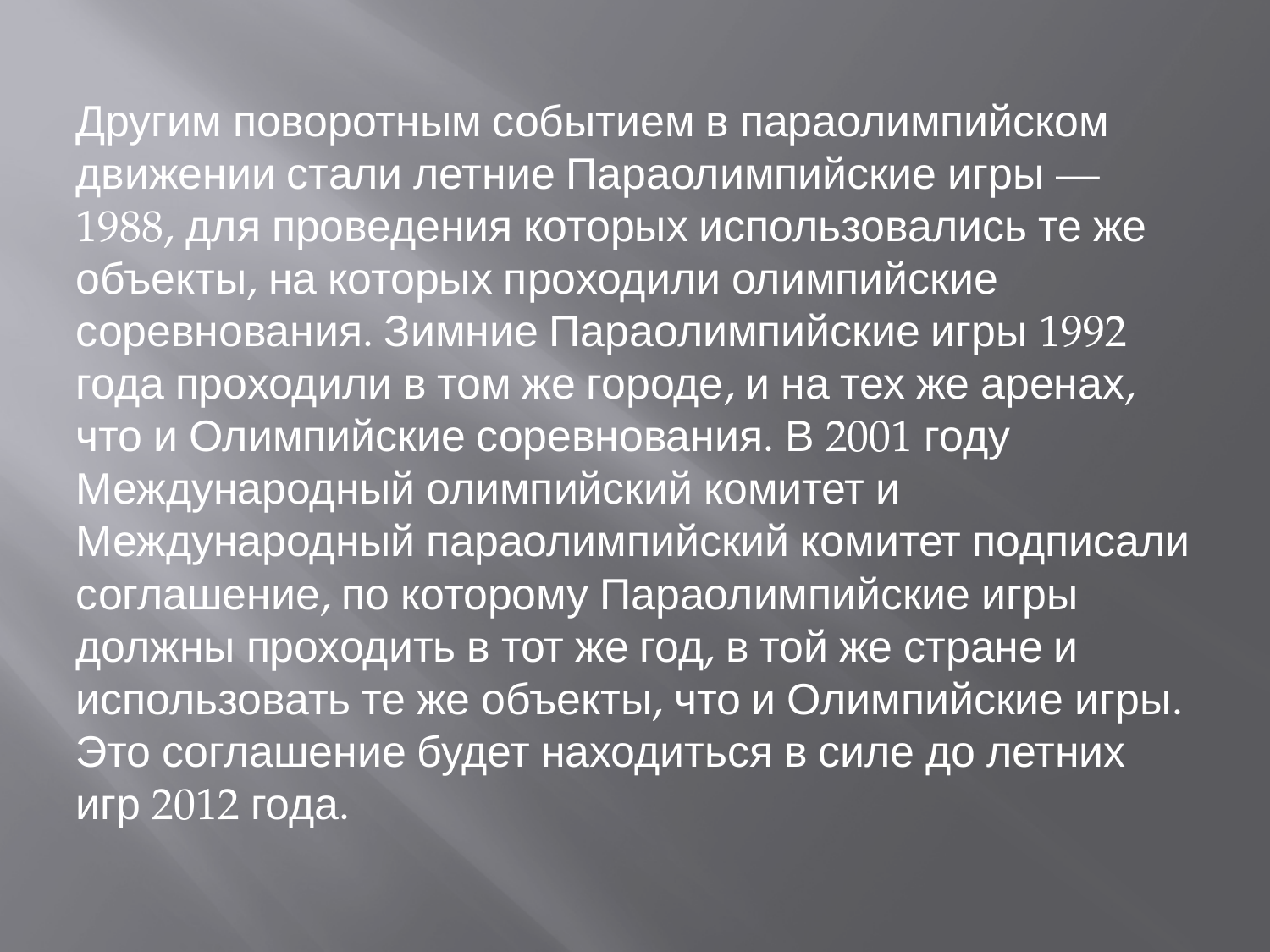

Другим поворотным событием в параолимпийском движении стали летние Параолимпийские игры — 1988, для проведения которых использовались те же объекты, на которых проходили олимпийские соревнования. Зимние Параолимпийские игры 1992 года проходили в том же городе, и на тех же аренах, что и Олимпийские соревнования. В 2001 году Международный олимпийский комитет и Международный параолимпийский комитет подписали соглашение, по которому Параолимпийские игры должны проходить в тот же год, в той же стране и использовать те же объекты, что и Олимпийские игры. Это соглашение будет находиться в силе до летних игр 2012 года.